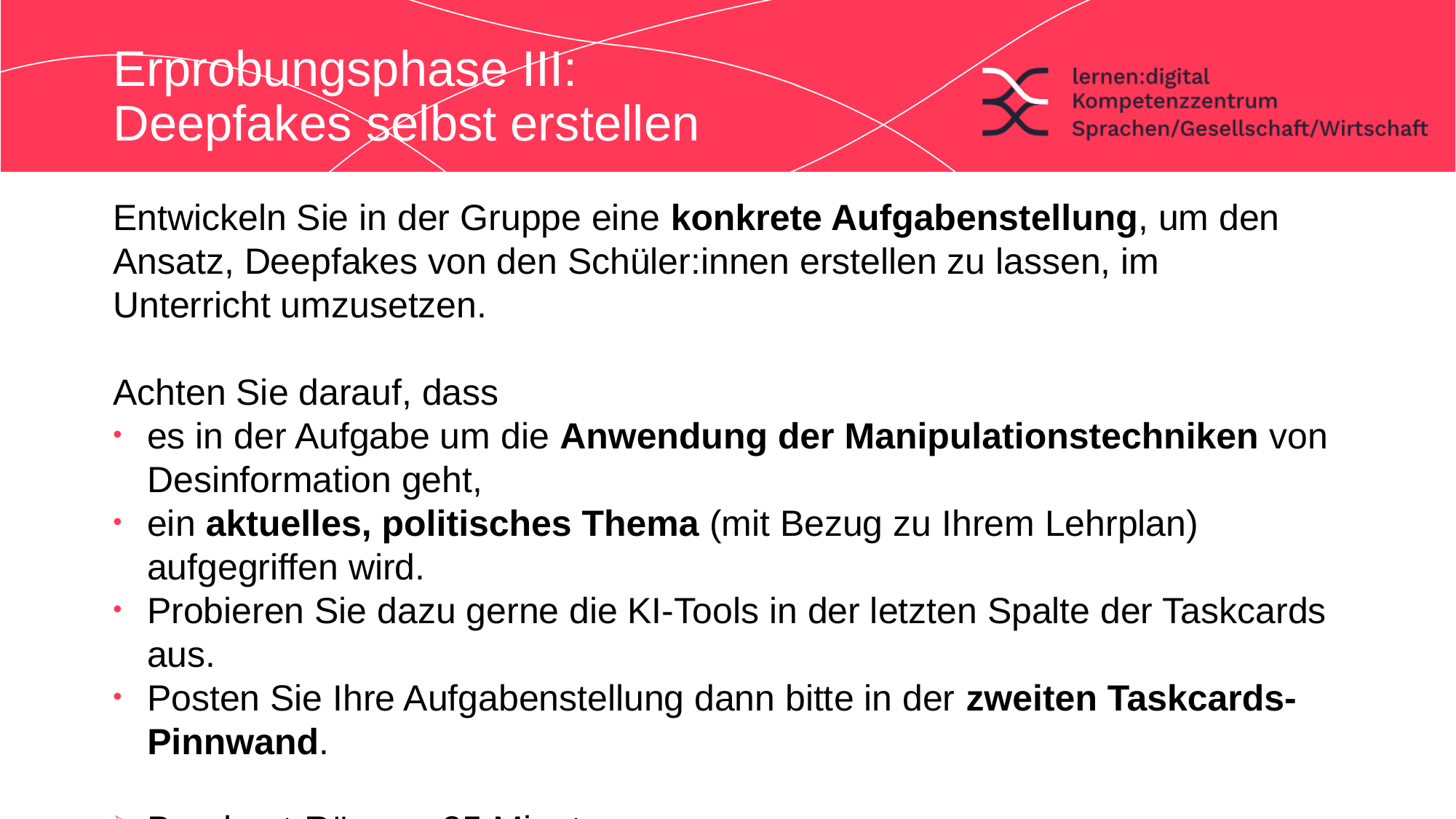

# Erprobungsphase III: Deepfakes selbst erstellen
Entwickeln Sie in der Gruppe eine konkrete Aufgabenstellung, um den Ansatz, Deepfakes von den Schüler:innen erstellen zu lassen, im Unterricht umzusetzen.

Achten Sie darauf, dass
es in der Aufgabe um die Anwendung der Manipulationstechniken von Desinformation geht,
ein aktuelles, politisches Thema (mit Bezug zu Ihrem Lehrplan) aufgegriffen wird.
Probieren Sie dazu gerne die KI-Tools in der letzten Spalte der Taskcards aus.
Posten Sie Ihre Aufgabenstellung dann bitte in der zweiten Taskcards-Pinnwand.

Breakout-Räume: 25 Minuten